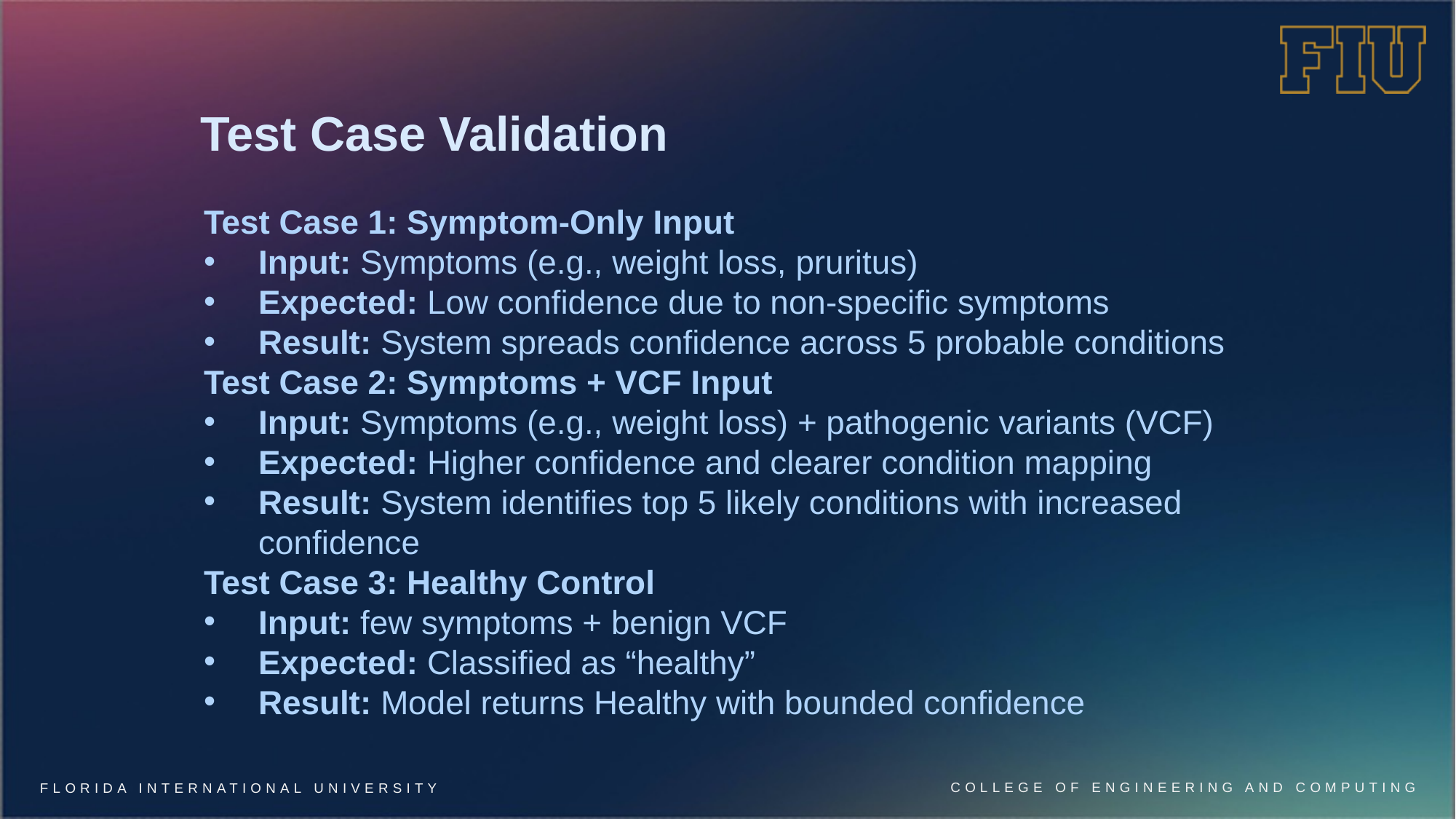

# Test Case Validation
Test Case 1: Symptom-Only Input
Input: Symptoms (e.g., weight loss, pruritus)
Expected: Low confidence due to non-specific symptoms
Result: System spreads confidence across 5 probable conditions
Test Case 2: Symptoms + VCF Input
Input: Symptoms (e.g., weight loss) + pathogenic variants (VCF)
Expected: Higher confidence and clearer condition mapping
Result: System identifies top 5 likely conditions with increased confidence
Test Case 3: Healthy Control
Input: few symptoms + benign VCF
Expected: Classified as “healthy”
Result: Model returns Healthy with bounded confidence